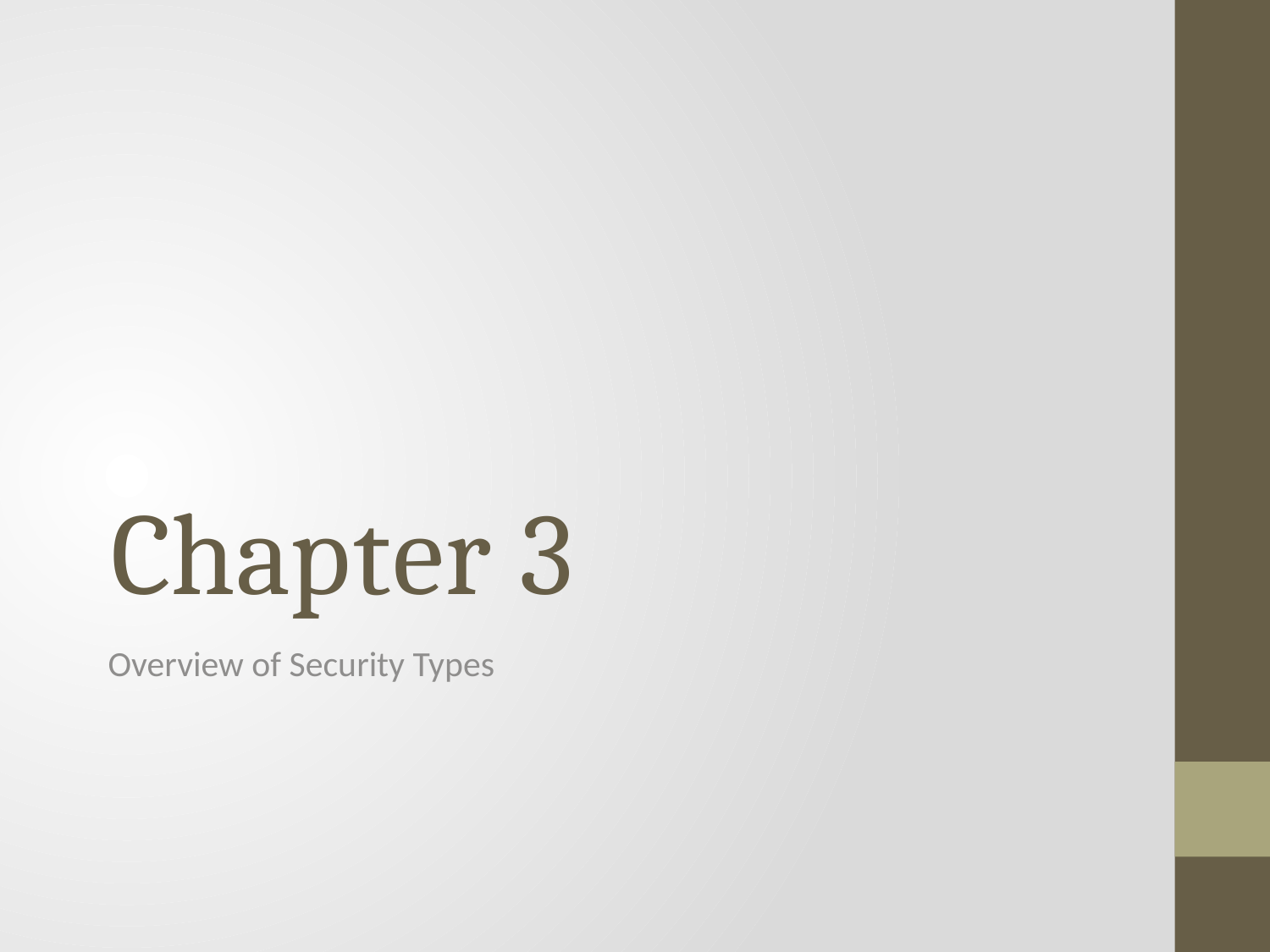

# Chapter 3
Overview of Security Types